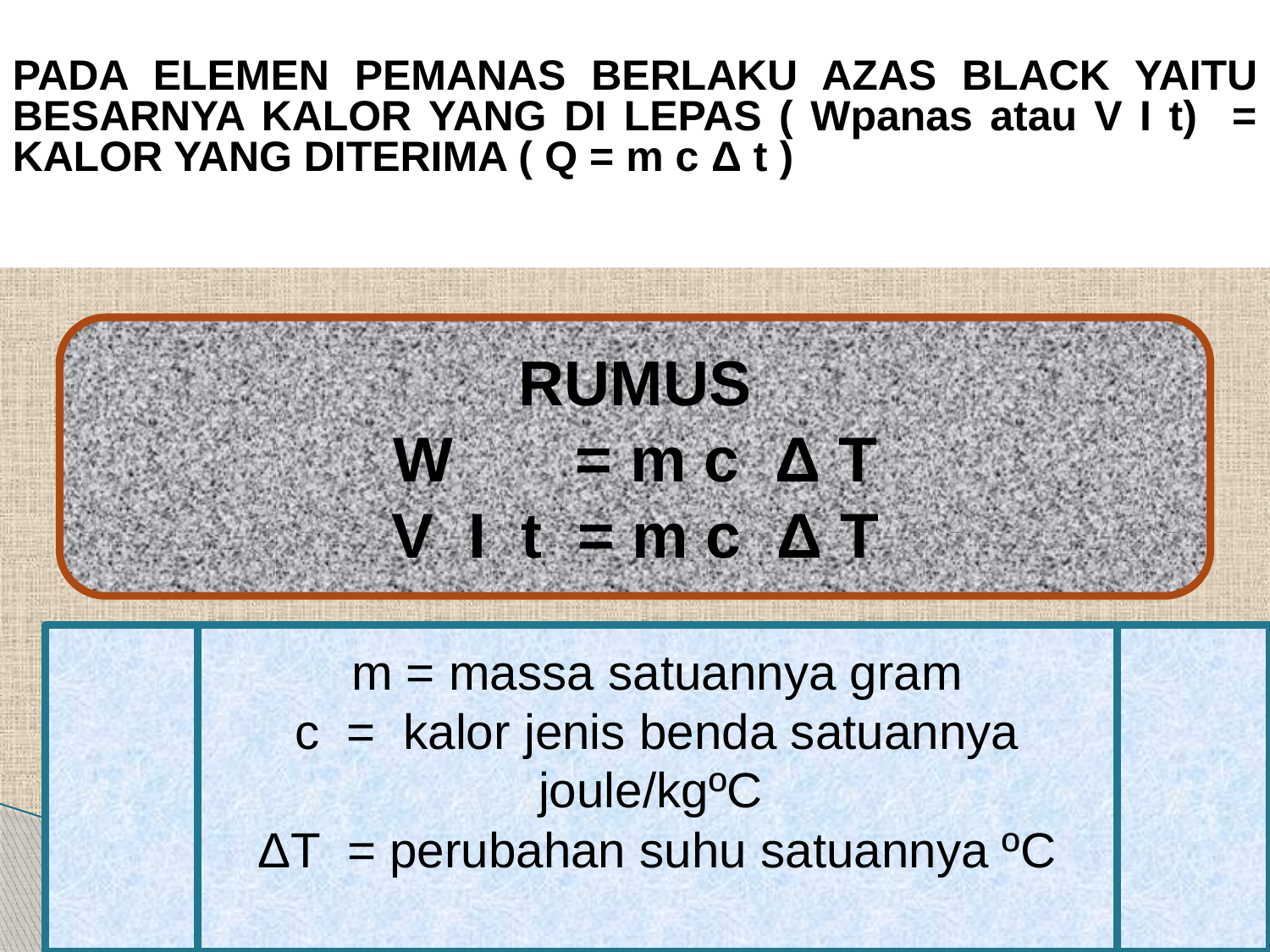

PADA ELEMEN PEMANAS BERLAKU AZAS BLACK YAITU BESARNYA KALOR YANG DI LEPAS ( Wpanas atau V I t)  = KALOR YANG DITERIMA ( Q = m c Δ t )
RUMUS
W       = m c  Δ T
V  I  t  = m c  Δ T
m = massa satuannya gram
c  =  kalor jenis benda satuannya joule/kgºC
ΔT  = perubahan suhu satuannya ºC